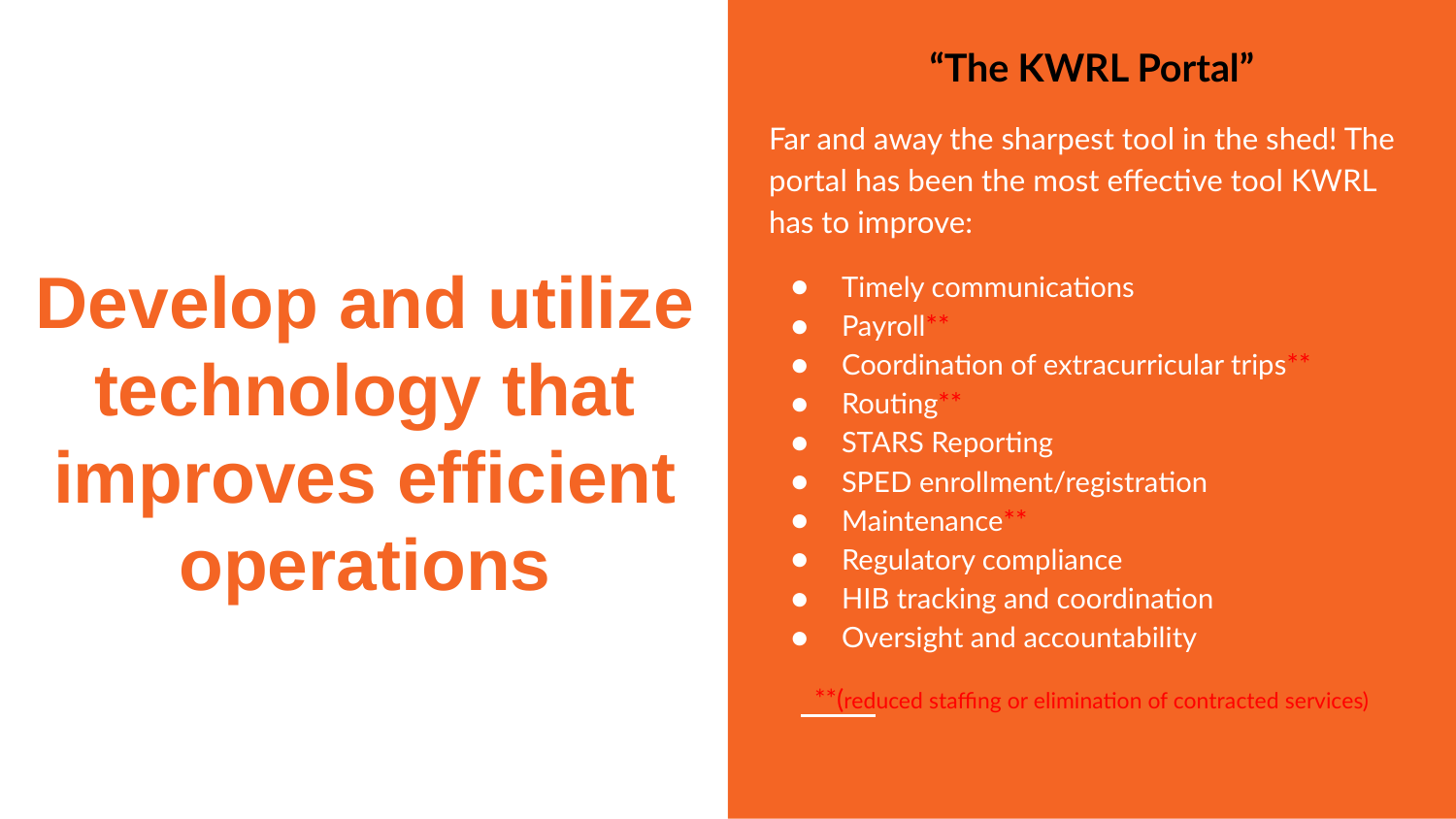

“The KWRL Portal”
Far and away the sharpest tool in the shed! The portal has been the most effective tool KWRL has to improve:
Timely communications
Payroll**
Coordination of extracurricular trips**
Routing**
STARS Reporting
SPED enrollment/registration
Maintenance**
Regulatory compliance
HIB tracking and coordination
Oversight and accountability
**(reduced staffing or elimination of contracted services)
# Develop and utilize technology that improves efficient operations